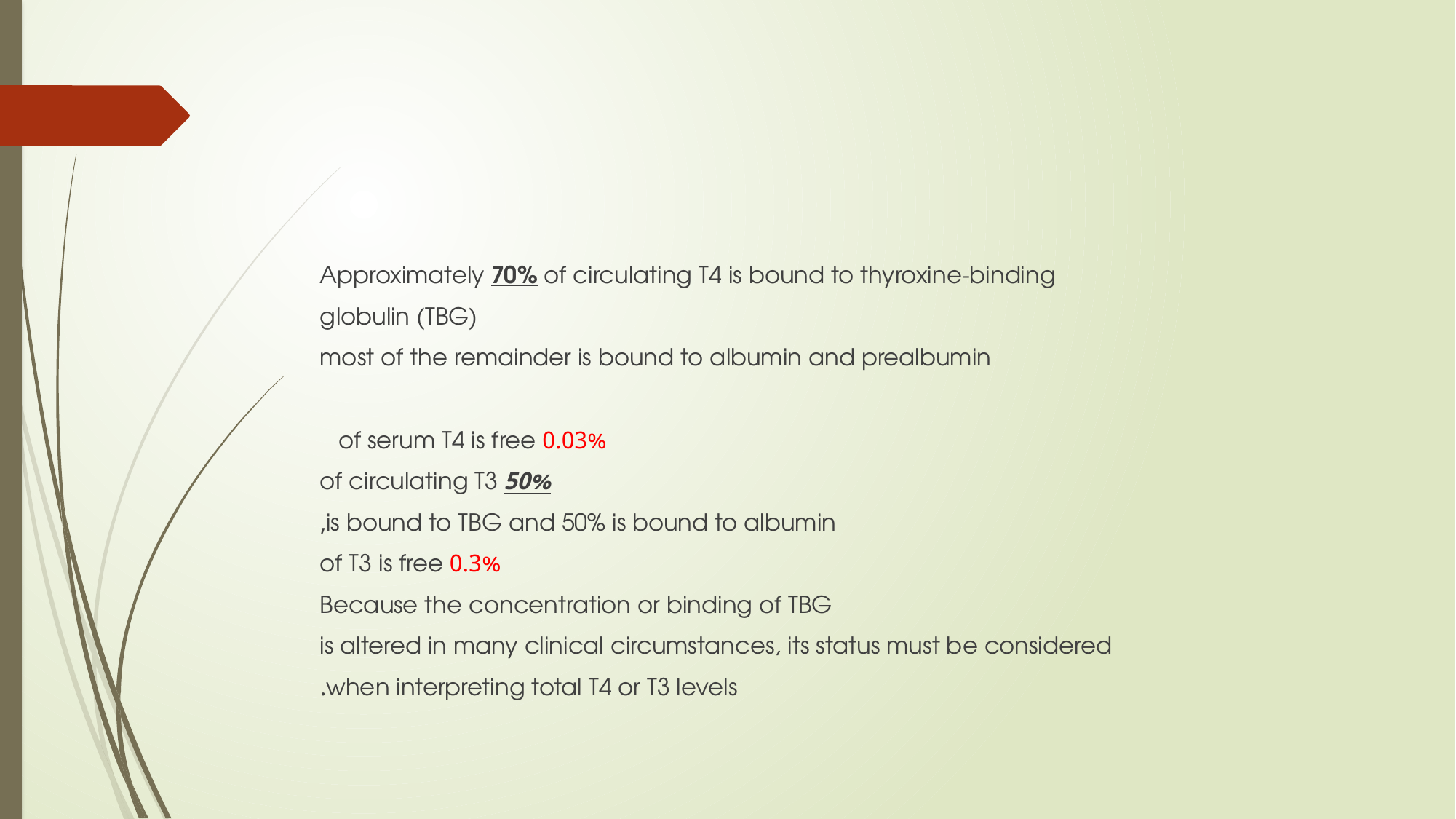

#
Approximately 70% of circulating T4 is bound to thyroxine-binding
globulin (TBG)
most of the remainder is bound to albumin and prealbumin

0.03% of serum T4 is free
50% of circulating T3
is bound to TBG and 50% is bound to albumin,
0.3% of T3 is free
Because the concentration or binding of TBG
is altered in many clinical circumstances, its status must be considered
when interpreting total T4 or T3 levels.